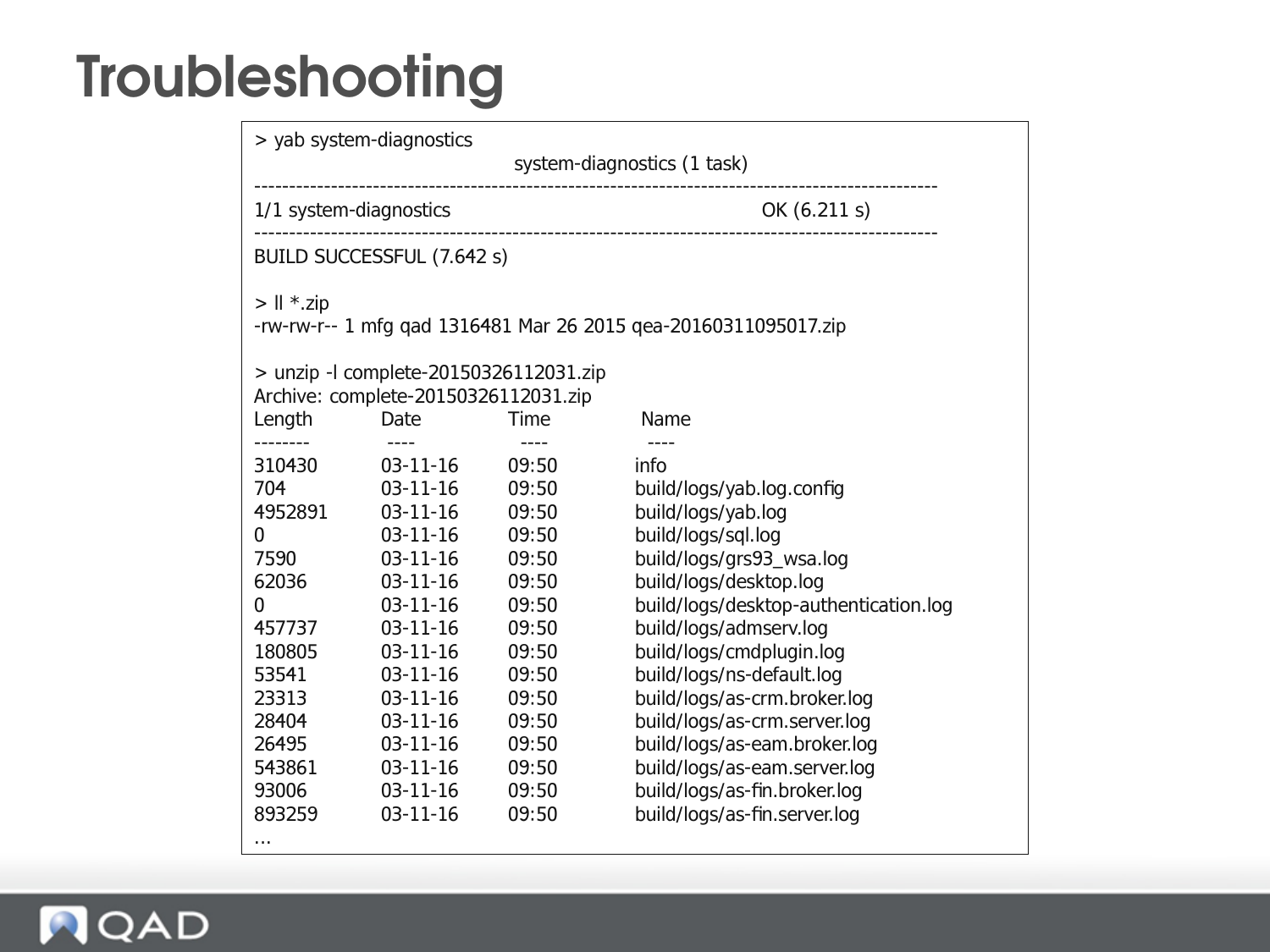

# Troubleshooting
> yab system-diagnostics
		 system-diagnostics (1 task)
--------------------------------------------------------------------------------------------------
1/1 system-diagnostics 			OK (6.211 s)
--------------------------------------------------------------------------------------------------
BUILD SUCCESSFUL (7.642 s)

> ll *.zip
-rw-rw-r-- 1 mfg qad 1316481 Mar 26 2015 qea-20160311095017.zip

> unzip -l complete-20150326112031.zip
Archive: complete-20150326112031.zip
Length 	Date 	Time	 Name
-------- 	 ---- 	  ---- 	  ----
310430 	03-11-16 	09:50 	info
704 	03-11-16 	09:50 	build/logs/yab.log.config
4952891 	03-11-16 	09:50 	build/logs/yab.log
0 	03-11-16 	09:50 	build/logs/sql.log
7590 	03-11-16 	09:50 	build/logs/grs93_wsa.log
62036 	03-11-16 	09:50 	build/logs/desktop.log
0 	03-11-16 	09:50 	build/logs/desktop-authentication.log
457737 	03-11-16 	09:50 	build/logs/admserv.log
180805 	03-11-16 	09:50 	build/logs/cmdplugin.log
53541 	03-11-16 	09:50 	build/logs/ns-default.log
23313 	03-11-16 	09:50 	build/logs/as-crm.broker.log
28404 	03-11-16 	09:50 	build/logs/as-crm.server.log
26495 	03-11-16 	09:50 	build/logs/as-eam.broker.log
543861 	03-11-16 	09:50 	build/logs/as-eam.server.log
93006 	03-11-16 	09:50 	build/logs/as-fin.broker.log
893259 	03-11-16 	09:50 	build/logs/as-fin.server.log
...